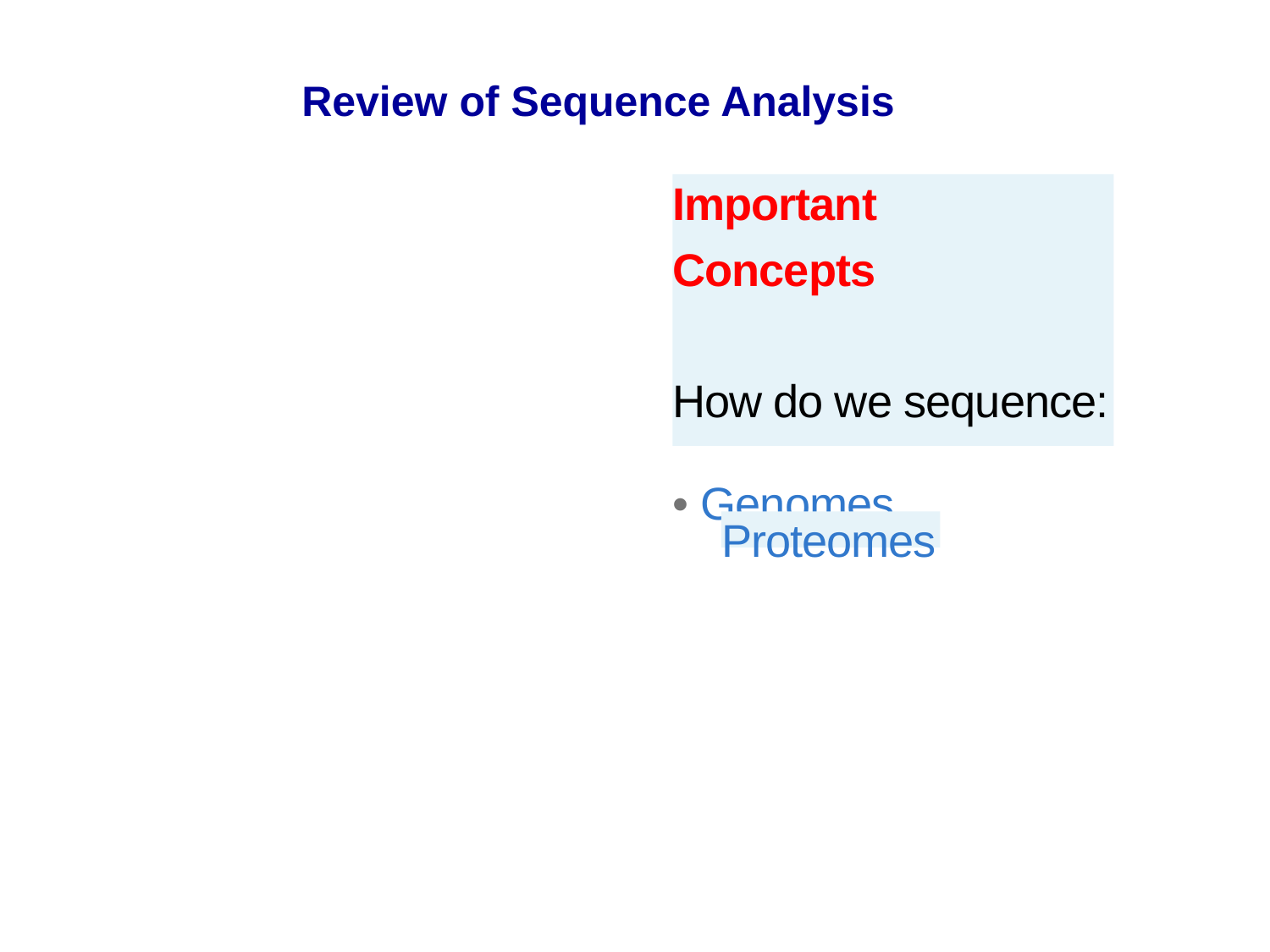

Review of Sequence Analysis
Important
Concepts
How do we sequence: • Genomes
Proteomes